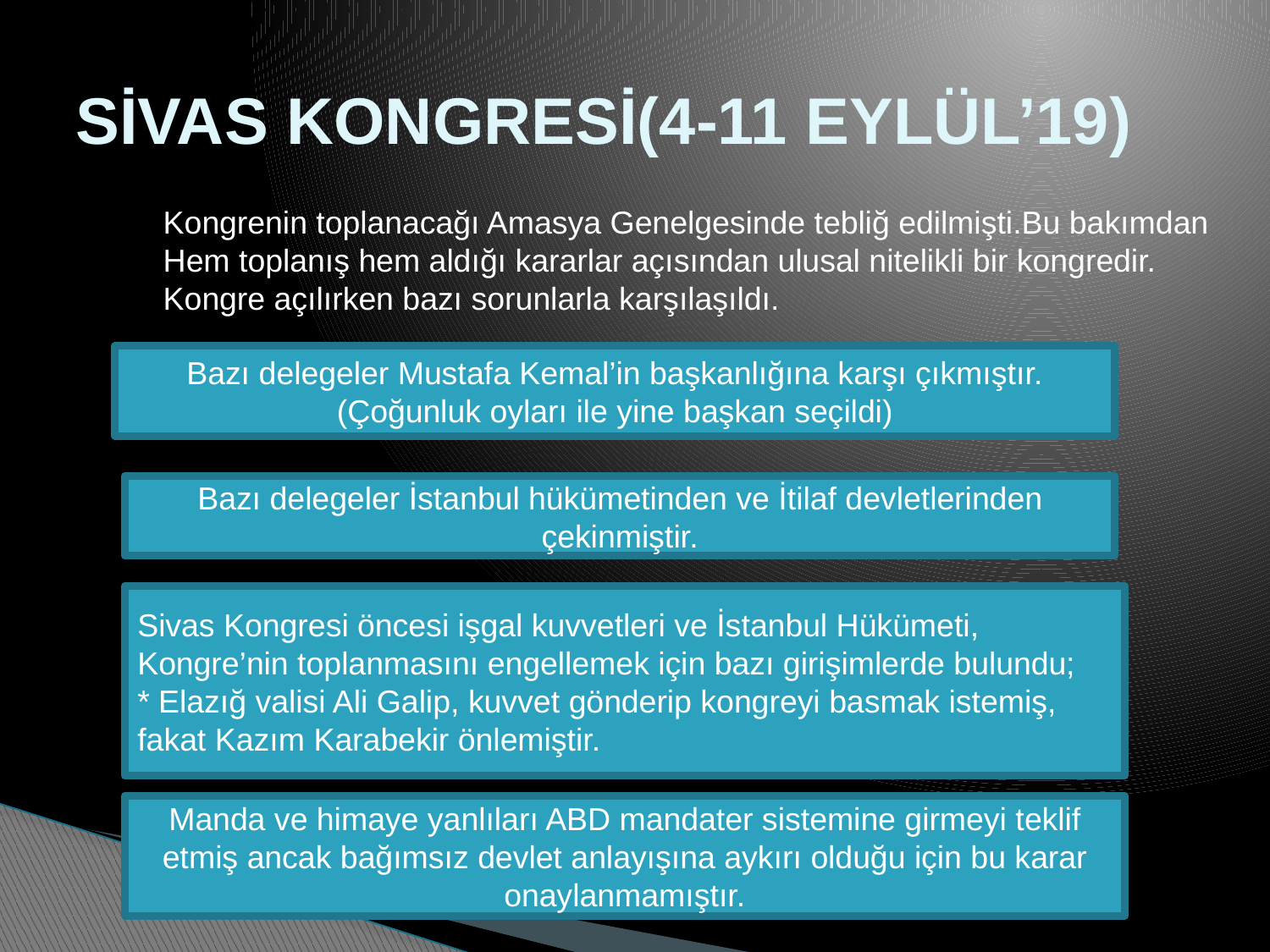

# SİVAS KONGRESİ(4-11 EYLÜL’19)
Kongrenin toplanacağı Amasya Genelgesinde tebliğ edilmişti.Bu bakımdan
Hem toplanış hem aldığı kararlar açısından ulusal nitelikli bir kongredir.
Kongre açılırken bazı sorunlarla karşılaşıldı.
Bazı delegeler Mustafa Kemal’in başkanlığına karşı çıkmıştır. (Çoğunluk oyları ile yine başkan seçildi)
Bazı delegeler İstanbul hükümetinden ve İtilaf devletlerinden çekinmiştir.
Sivas Kongresi öncesi işgal kuvvetleri ve İstanbul Hükümeti, Kongre’nin toplanmasını engellemek için bazı girişimlerde bulundu;
* Elazığ valisi Ali Galip, kuvvet gönderip kongreyi basmak istemiş, fakat Kazım Karabekir önlemiştir.
Manda ve himaye yanlıları ABD mandater sistemine girmeyi teklif etmiş ancak bağımsız devlet anlayışına aykırı olduğu için bu karar onaylanmamıştır.